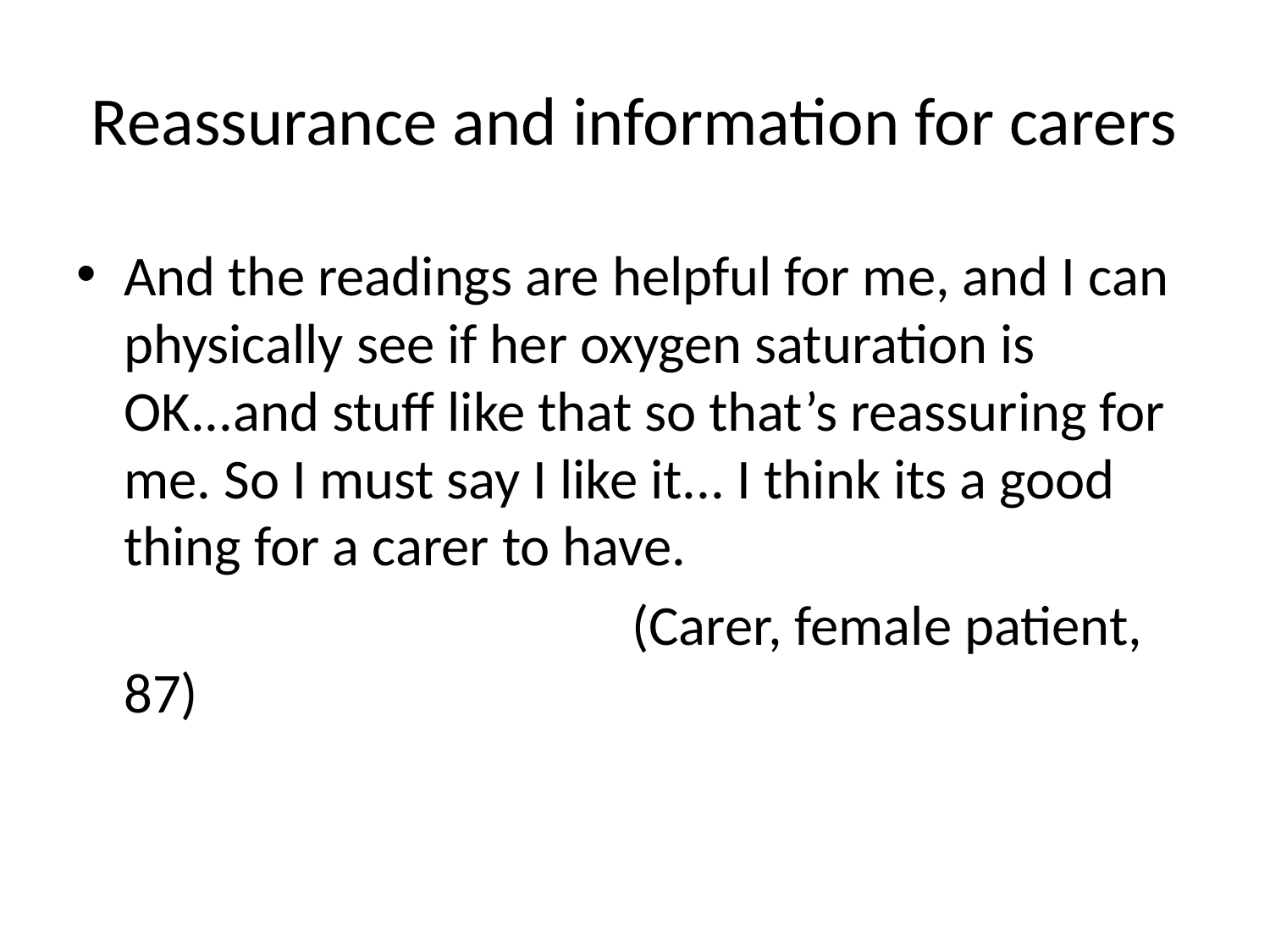

# Reassurance and information for carers
And the readings are helpful for me, and I can physically see if her oxygen saturation is OK...and stuff like that so that’s reassuring for me. So I must say I like it... I think its a good thing for a carer to have.
          				(Carer, female patient, 87)